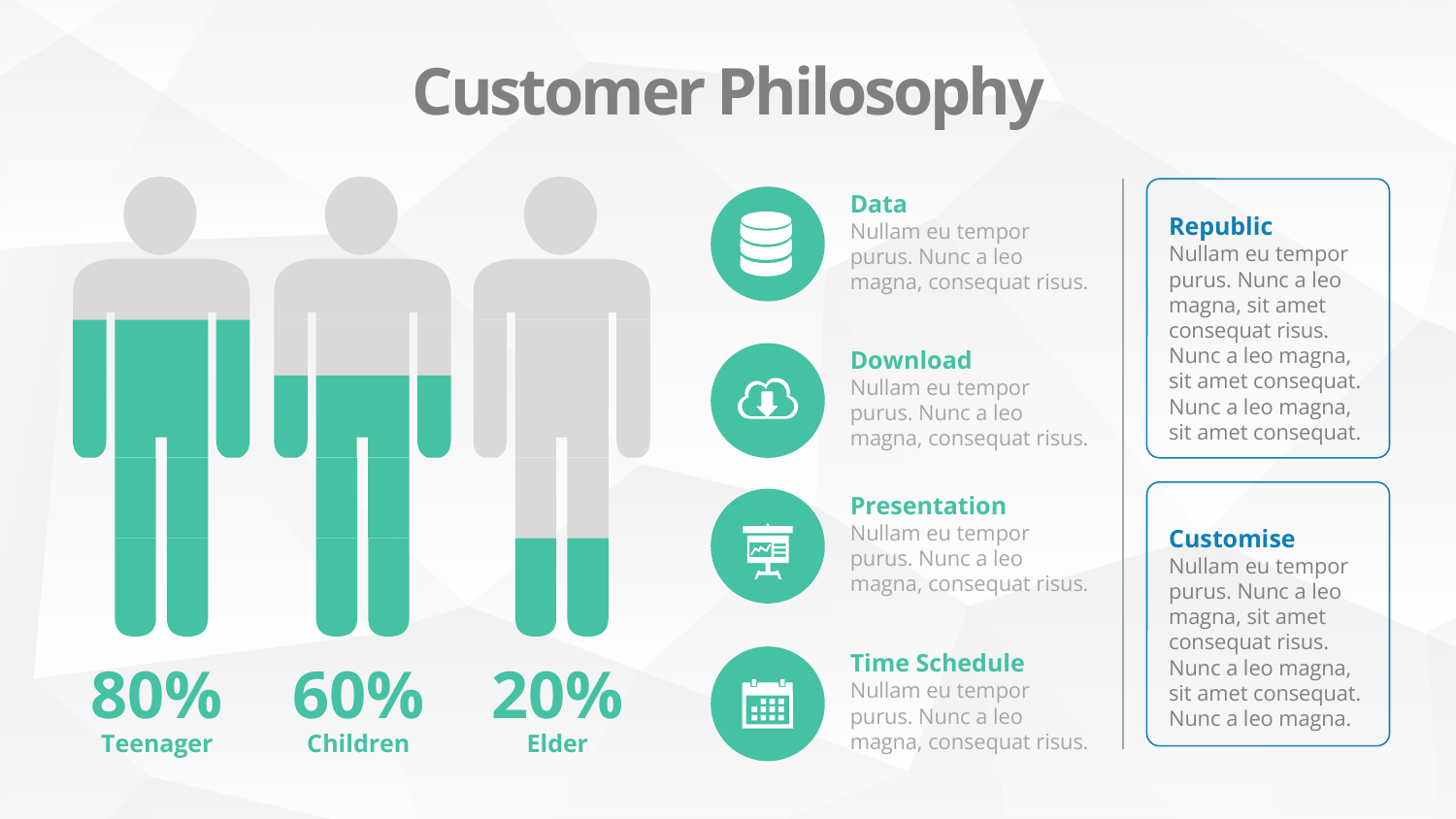

Customer Philosophy
Data
Nullam eu tempor purus. Nunc a leo magna, consequat risus.

Republic
Nullam eu tempor purus. Nunc a leo magna, sit amet consequat risus. Nunc a leo magna, sit amet consequat. Nunc a leo magna, sit amet consequat.

Download
Nullam eu tempor purus. Nunc a leo magna, consequat risus.

Presentation
Nullam eu tempor purus. Nunc a leo magna, consequat risus.

Customise
Nullam eu tempor purus. Nunc a leo magna, sit amet consequat risus. Nunc a leo magna, sit amet consequat. Nunc a leo magna.

Time Schedule
Nullam eu tempor purus. Nunc a leo magna, consequat risus.

80%
60%
20%

Teenager
Children
Elder